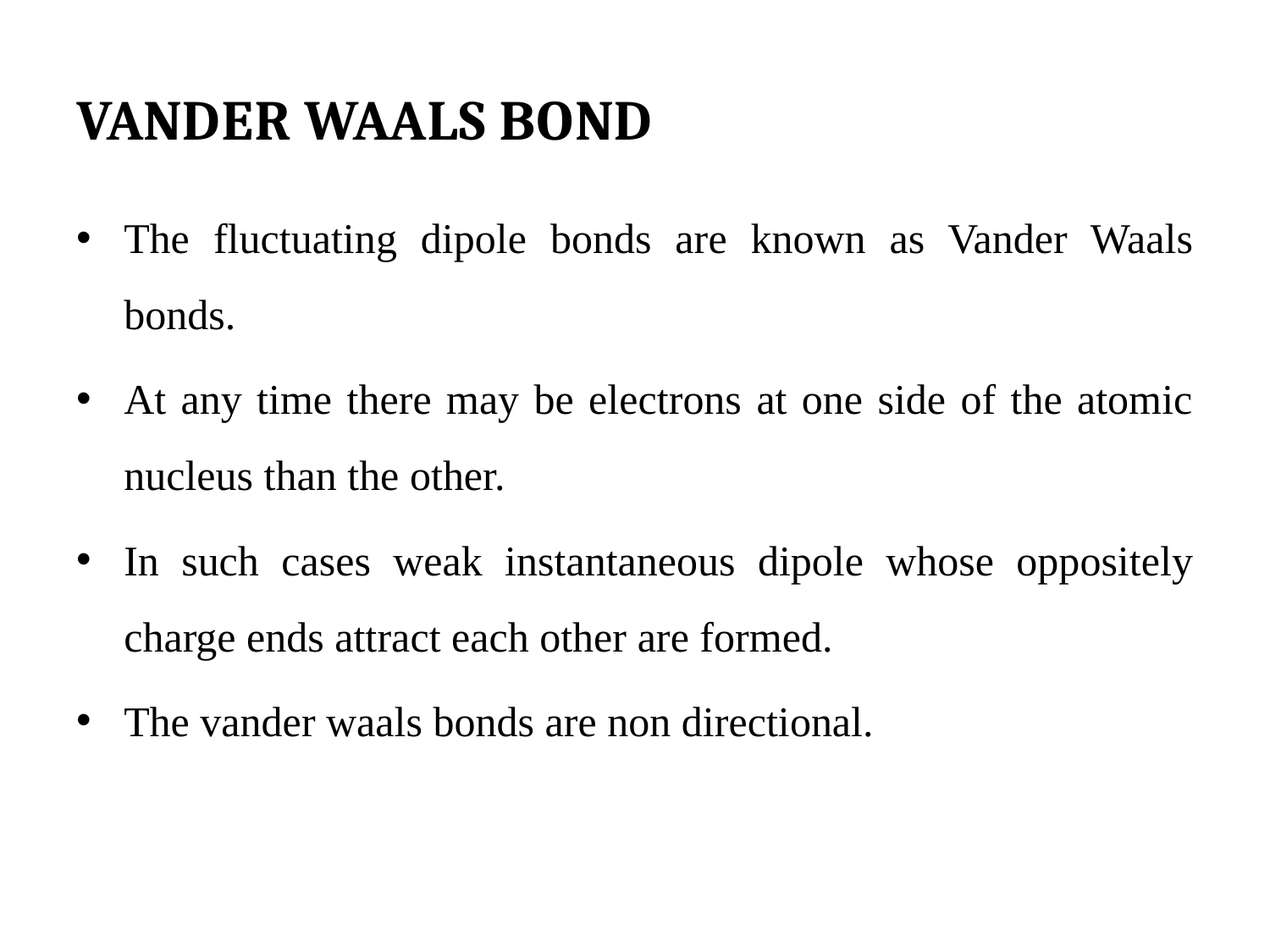

# VANDER WAALS BOND
The fluctuating dipole bonds are known as Vander Waals bonds.
At any time there may be electrons at one side of the atomic nucleus than the other.
In such cases weak instantaneous dipole whose oppositely charge ends attract each other are formed.
The vander waals bonds are non directional.